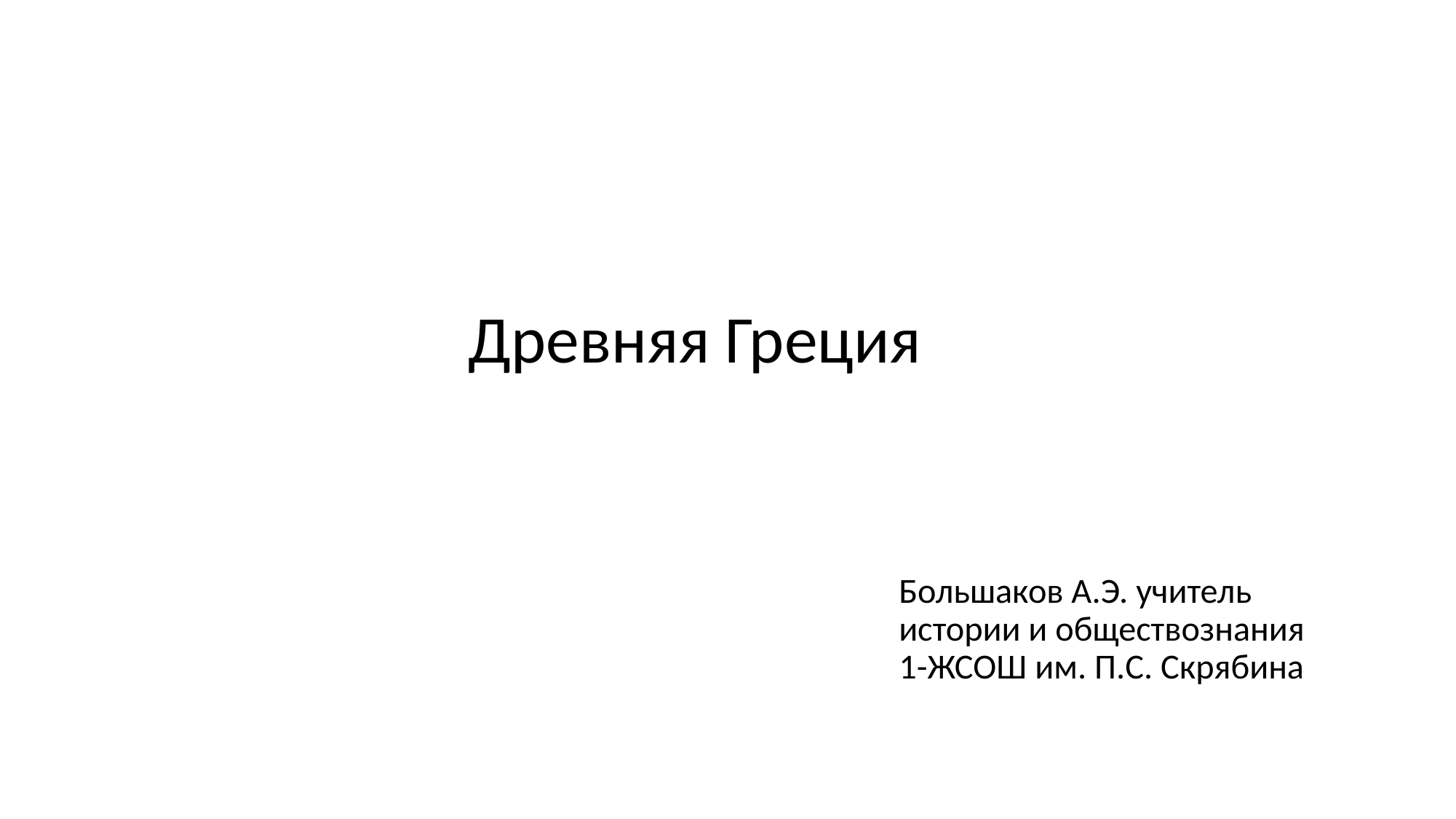

# Древняя Греция
Большаков А.Э. учитель истории и обществознания
1-ЖСОШ им. П.С. Скрябина